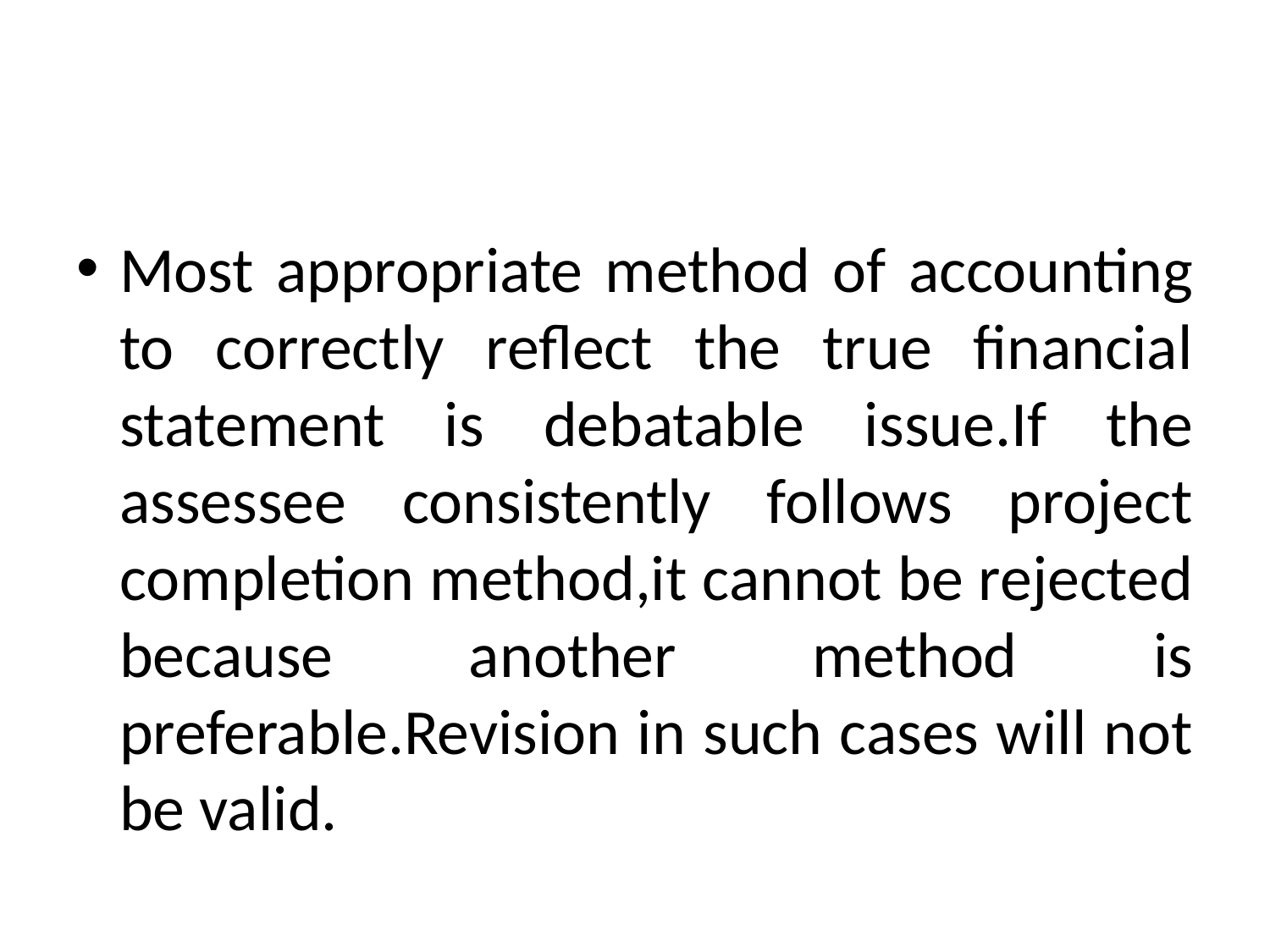

#
Most appropriate method of accounting to correctly reflect the true financial statement is debatable issue.If the assessee consistently follows project completion method,it cannot be rejected because another method is preferable.Revision in such cases will not be valid.